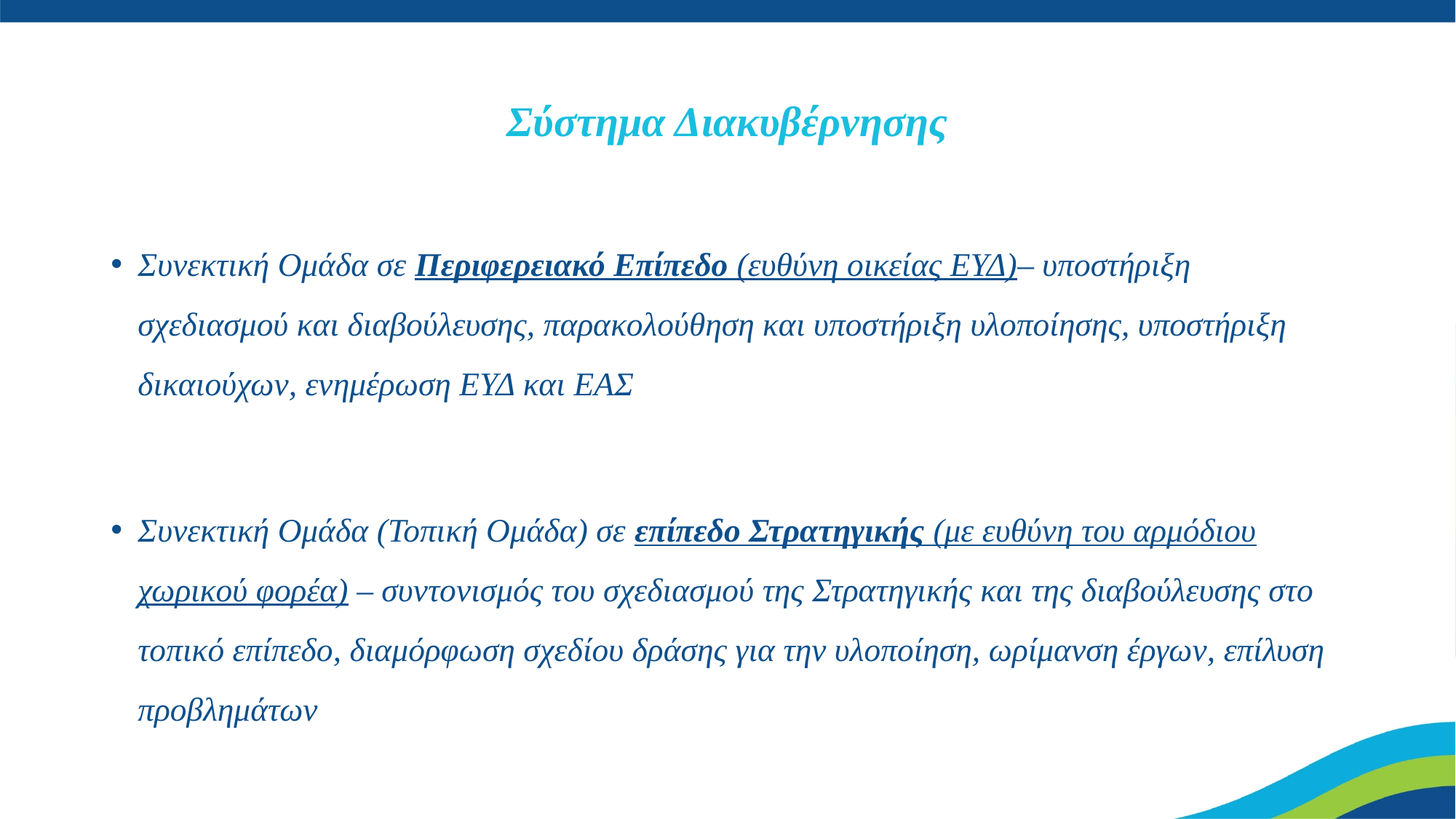

# Σύστημα Διακυβέρνησης
Συνεκτική Ομάδα σε Περιφερειακό Επίπεδο (ευθύνη οικείας ΕΥΔ)– υποστήριξη σχεδιασμού και διαβούλευσης, παρακολούθηση και υποστήριξη υλοποίησης, υποστήριξη δικαιούχων, ενημέρωση ΕΥΔ και ΕΑΣ

Συνεκτική Ομάδα (Τοπική Ομάδα) σε επίπεδο Στρατηγικής (με ευθύνη του αρμόδιου χωρικού φορέα) – συντονισμός του σχεδιασμού της Στρατηγικής και της διαβούλευσης στο τοπικό επίπεδο, διαμόρφωση σχεδίου δράσης για την υλοποίηση, ωρίμανση έργων, επίλυση προβλημάτων